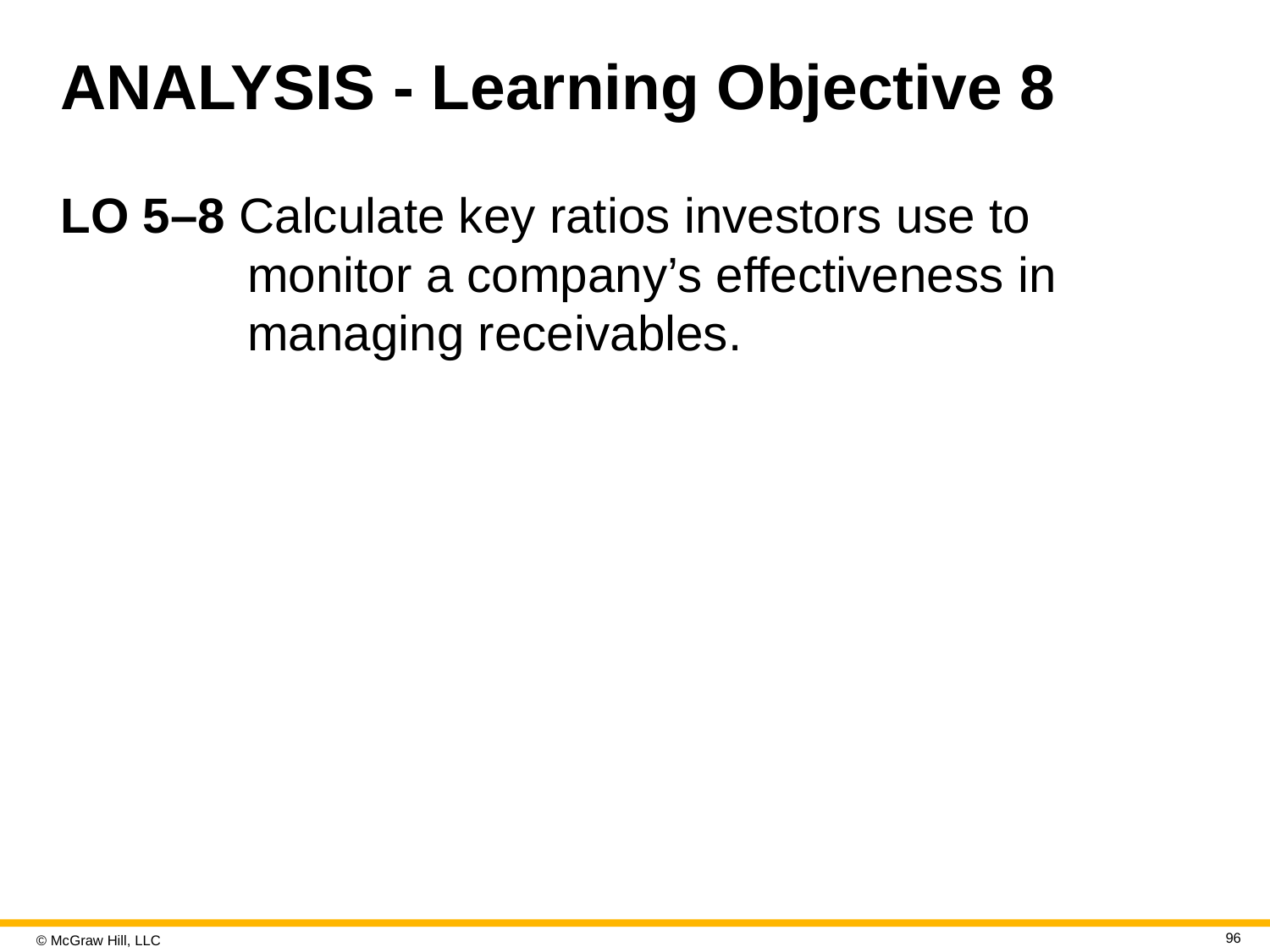

# ANALYSIS - Learning Objective 8
L O 5–8 Calculate key ratios investors use to monitor a company’s effectiveness in managing receivables.
96